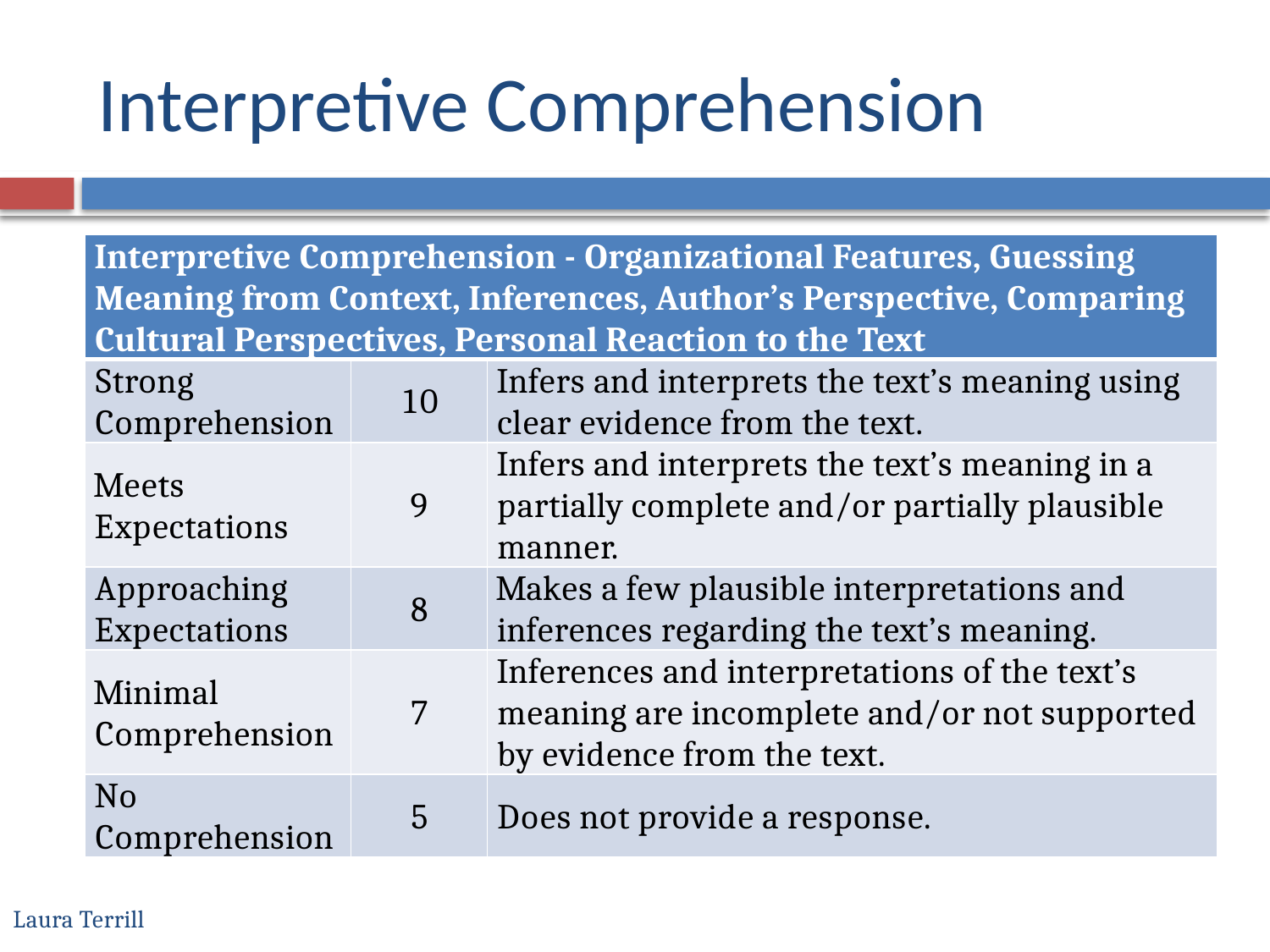

# Interpretive Comprehension
| Interpretive Comprehension - Organizational Features, Guessing Meaning from Context, Inferences, Author’s Perspective, Comparing Cultural Perspectives, Personal Reaction to the Text |  |  |
| --- | --- | --- |
| Strong Comprehension | 10 | Infers and interprets the text’s meaning using clear evidence from the text. |
| Meets Expectations | 9 | Infers and interprets the text’s meaning in a partially complete and/or partially plausible manner. |
| Approaching Expectations | 8 | Makes a few plausible interpretations and inferences regarding the text’s meaning. |
| Minimal Comprehension | 7 | Inferences and interpretations of the text’s meaning are incomplete and/or not supported by evidence from the text. |
| No Comprehension | 5 | Does not provide a response. |
Laura Terrill